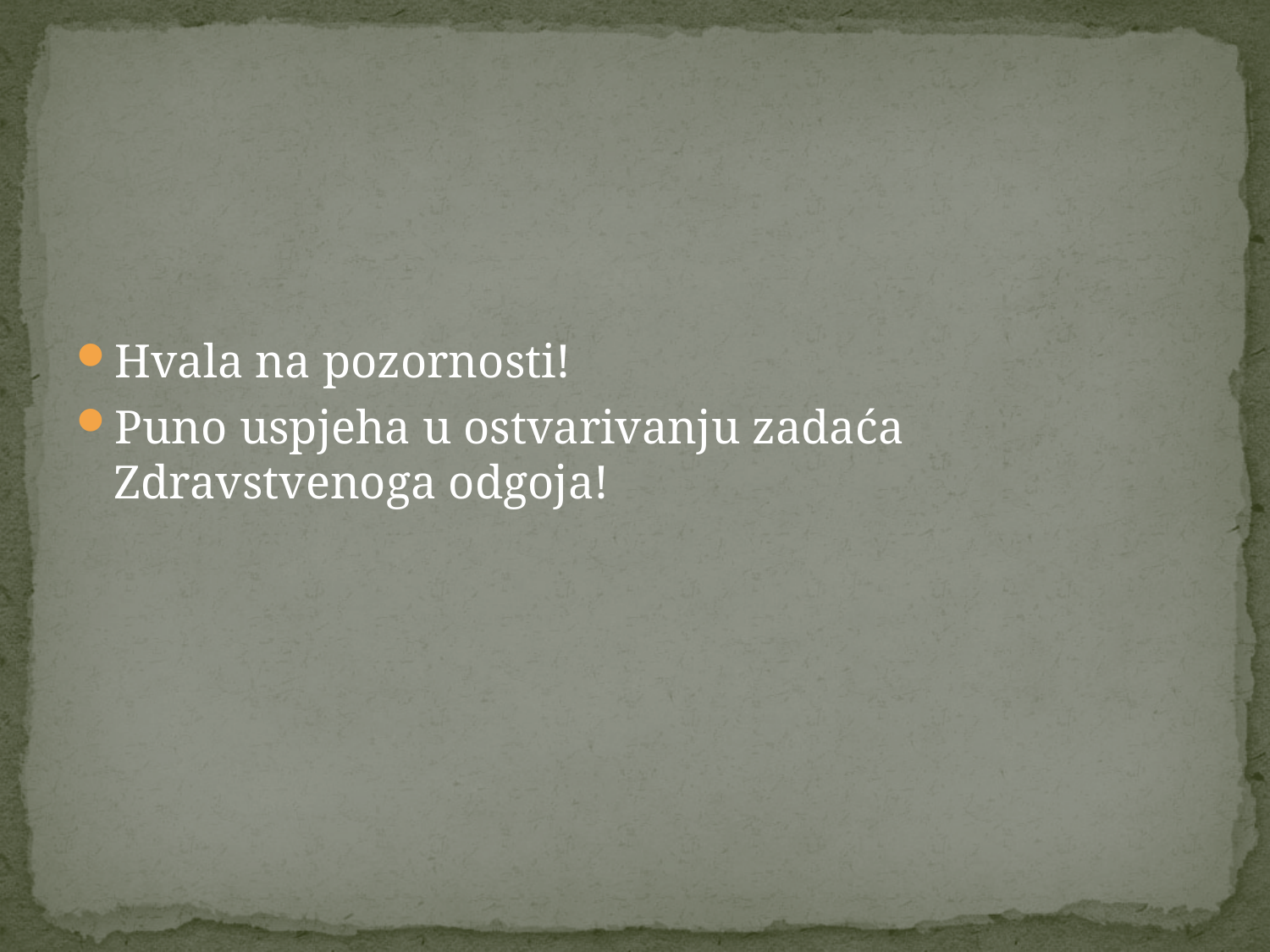

#
Hvala na pozornosti!
Puno uspjeha u ostvarivanju zadaća Zdravstvenoga odgoja!